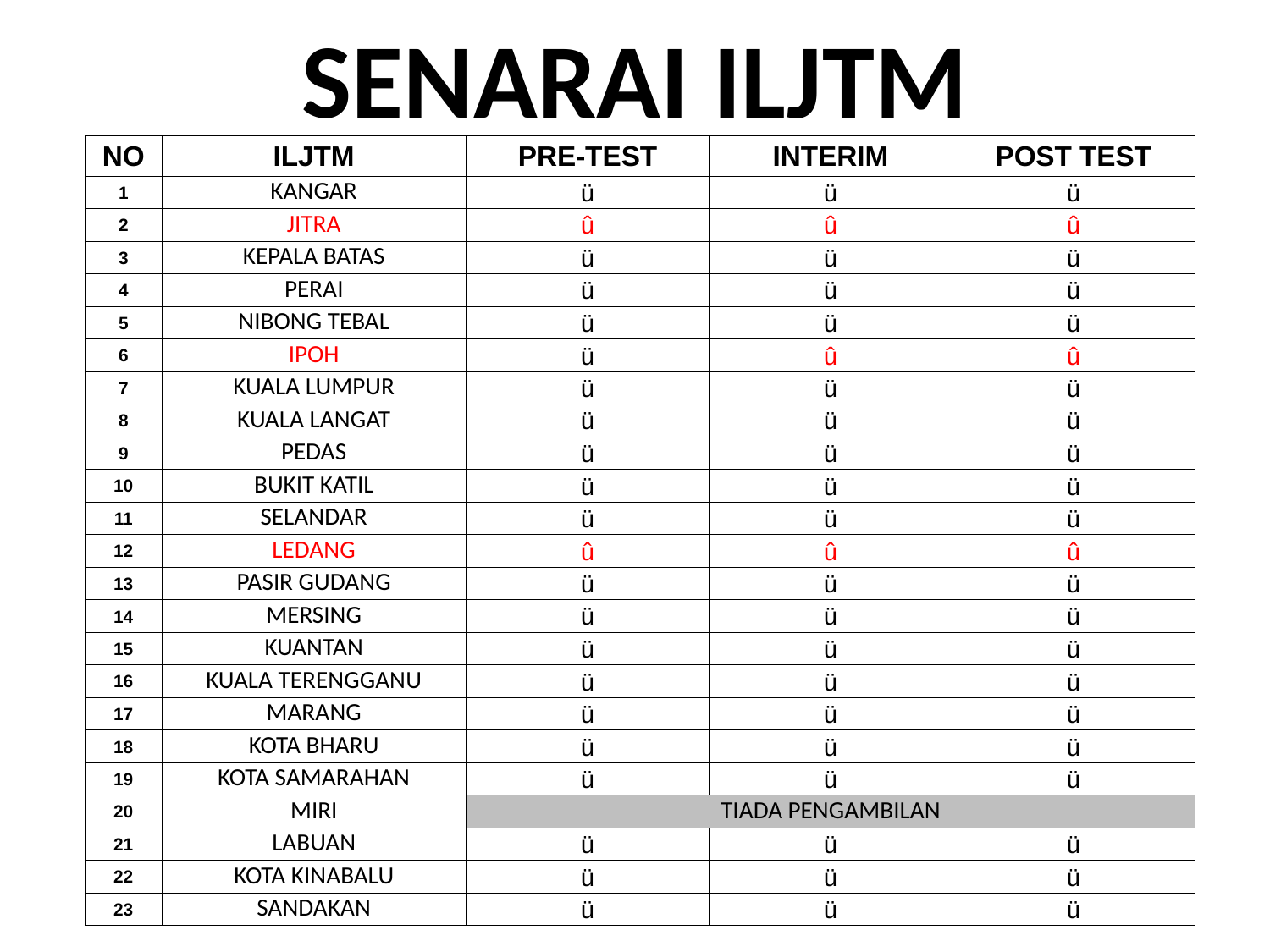

# SENARAI ILJTM
| NO | ILJTM | PRE-TEST | INTERIM | POST TEST |
| --- | --- | --- | --- | --- |
| 1 | KANGAR | ü | ü | ü |
| 2 | JITRA | û | û | û |
| 3 | KEPALA BATAS | ü | ü | ü |
| 4 | PERAI | ü | ü | ü |
| 5 | NIBONG TEBAL | ü | ü | ü |
| 6 | IPOH | ü | û | û |
| 7 | KUALA LUMPUR | ü | ü | ü |
| 8 | KUALA LANGAT | ü | ü | ü |
| 9 | PEDAS | ü | ü | ü |
| 10 | BUKIT KATIL | ü | ü | ü |
| 11 | SELANDAR | ü | ü | ü |
| 12 | LEDANG | û | û | û |
| 13 | PASIR GUDANG | ü | ü | ü |
| 14 | MERSING | ü | ü | ü |
| 15 | KUANTAN | ü | ü | ü |
| 16 | KUALA TERENGGANU | ü | ü | ü |
| 17 | MARANG | ü | ü | ü |
| 18 | KOTA BHARU | ü | ü | ü |
| 19 | KOTA SAMARAHAN | ü | ü | ü |
| 20 | MIRI | TIADA PENGAMBILAN |  |  |
| 21 | LABUAN | ü | ü | ü |
| 22 | KOTA KINABALU | ü | ü | ü |
| 23 | SANDAKAN | ü | ü | ü |